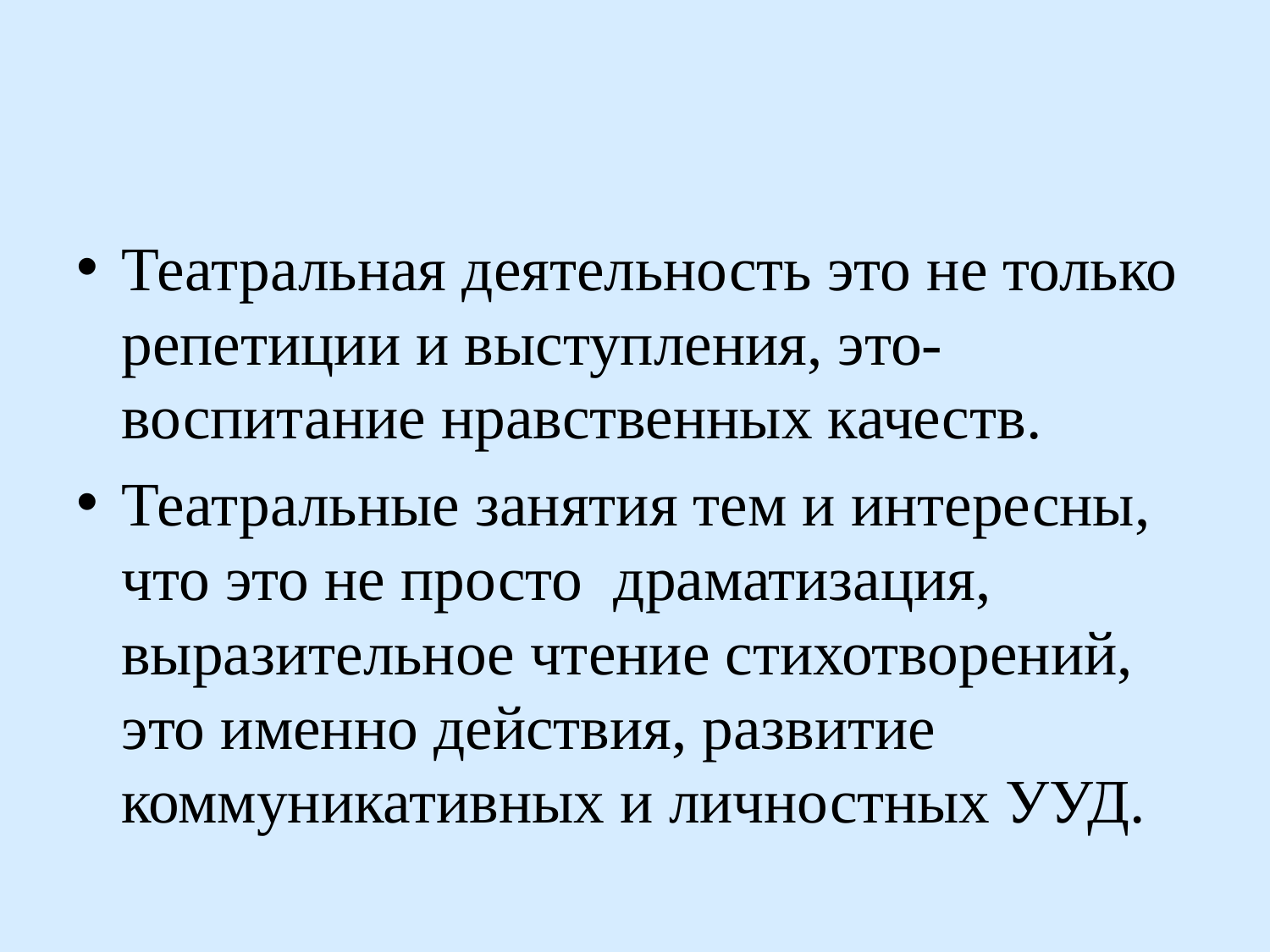

#
Театральная деятельность это не только репетиции и выступления, это- воспитание нравственных качеств.
Театральные занятия тем и интересны, что это не просто  драматизация,  выразительное чтение стихотворений, это именно действия, развитие коммуникативных и личностных УУД.